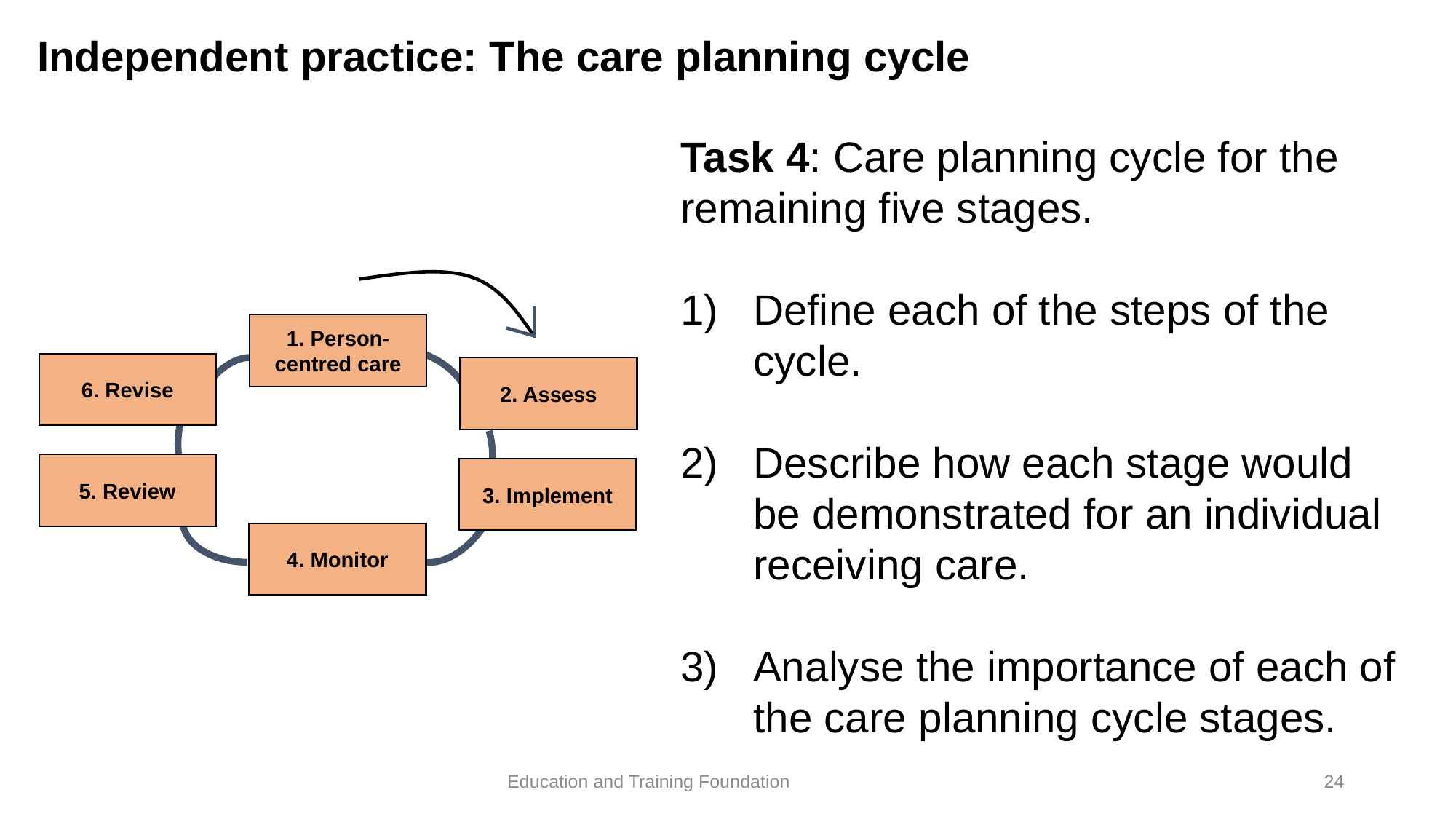

# Independent practice: The care planning cycle
Task 4: Care planning cycle for the remaining five stages.

Define each of the steps of the cycle.

Describe how each stage would be demonstrated for an individual receiving care.

Analyse the importance of each of the care planning cycle stages.

1. Person-centred care

6. Revise
2. Assess

5. Review
3. Implement

4. Monitor
24
Education and Training Foundation